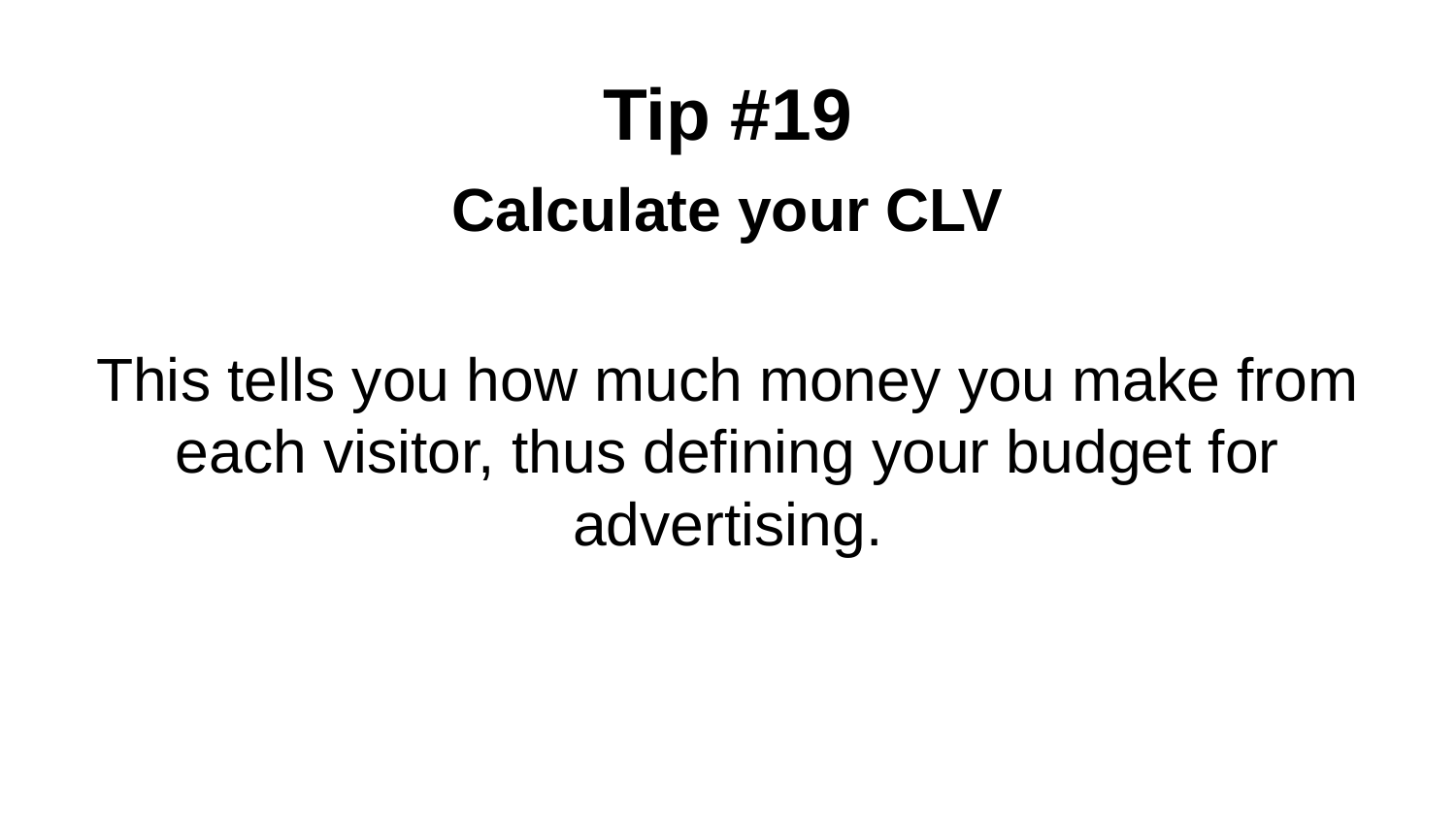

# Tip #19

Calculate your CLV

This tells you how much money you make from each visitor, thus defining your budget for advertising.